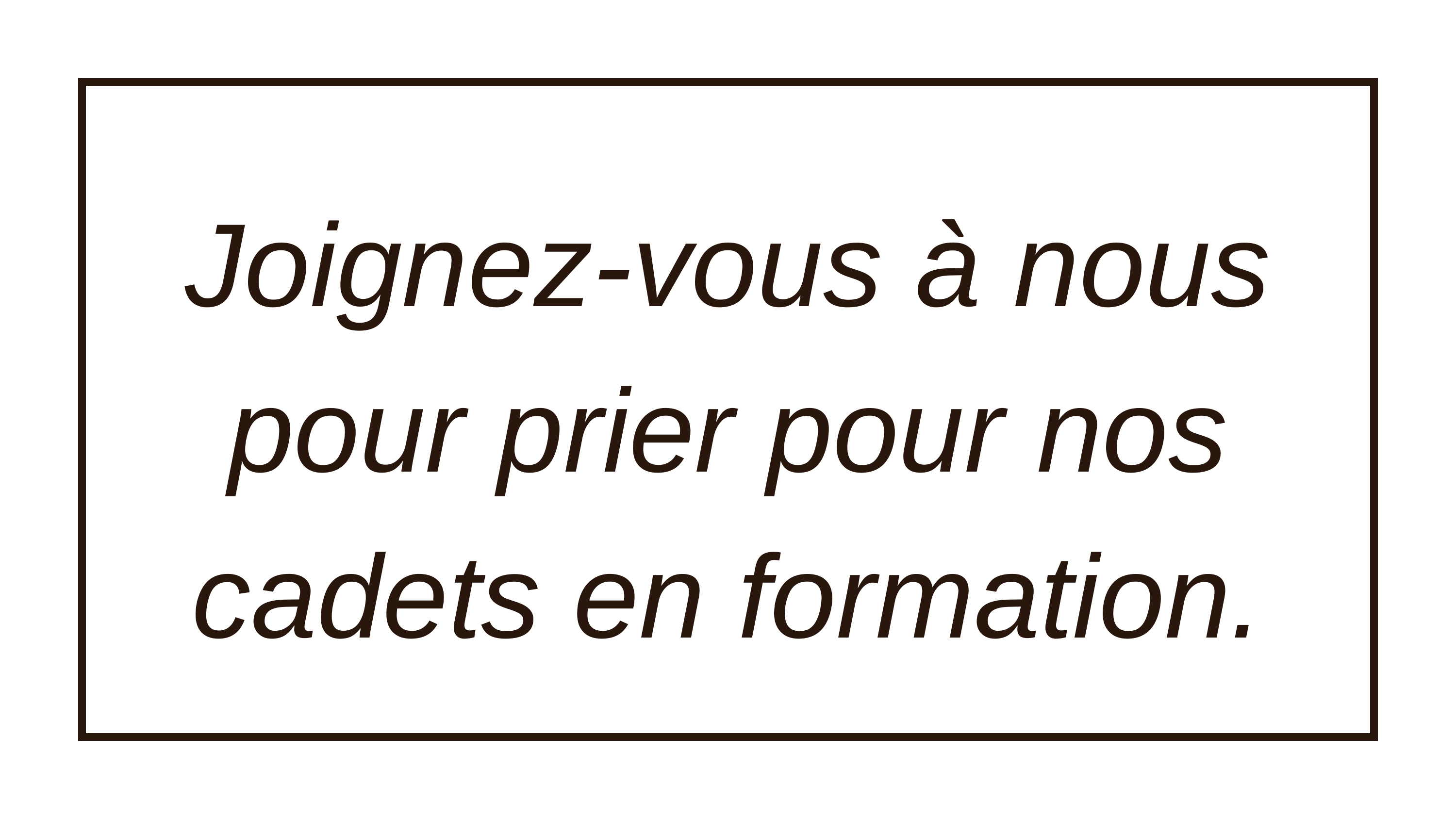

Join us in praying for our cadets in training.
Join us in praying
 for our cadets in
 training.

Joignez-vous à nous pour prier pour nos cadets en formation.